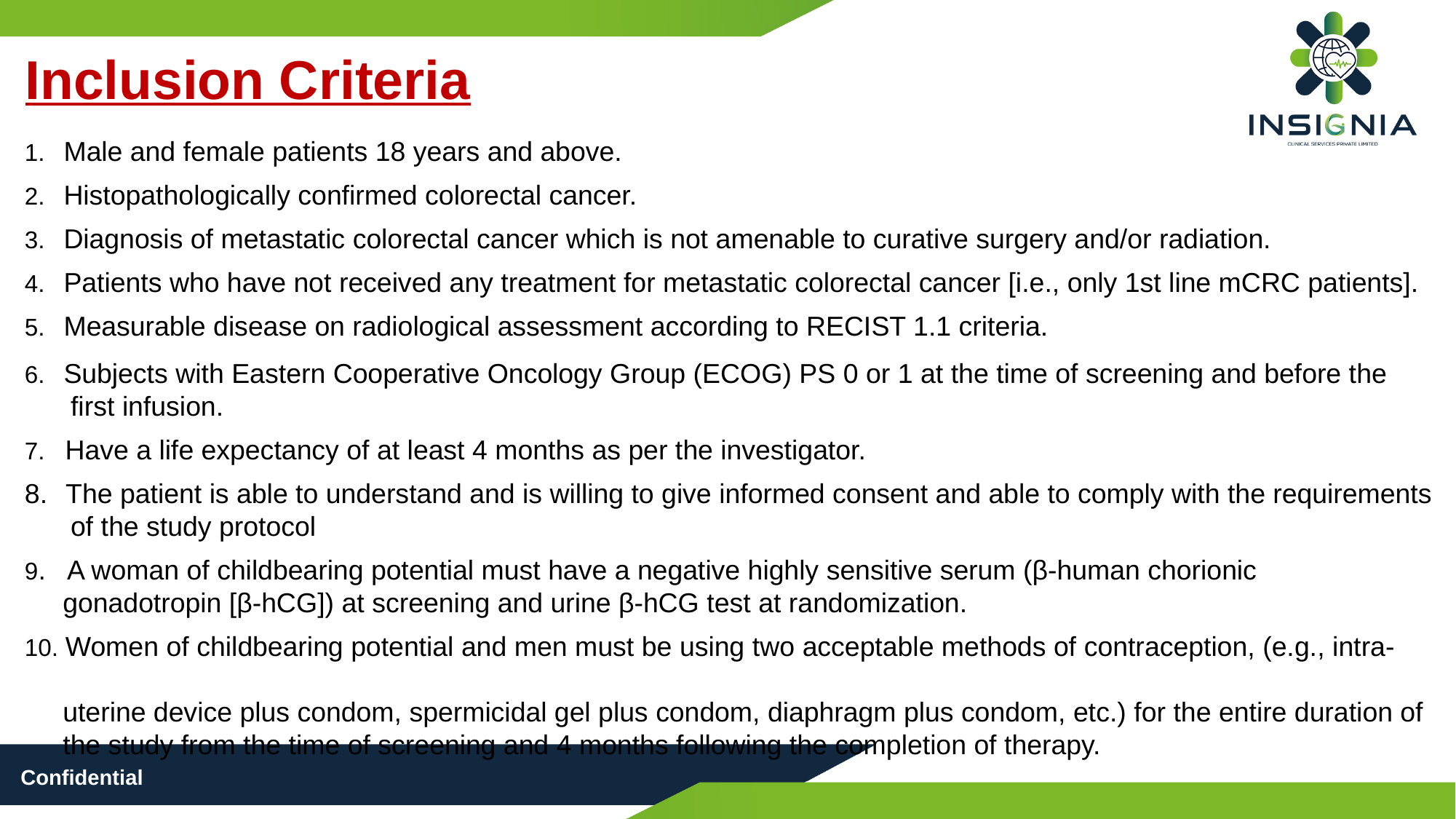

Inclusion Criteria
 Male and female patients 18 years and above.

 Histopathologically confirmed colorectal cancer.

 Diagnosis of metastatic colorectal cancer which is not amenable to curative surgery and/or radiation.

 Patients who have not received any treatment for metastatic colorectal cancer [i.e., only 1st line mCRC patients].

 Measurable disease on radiological assessment according to RECIST 1.1 criteria.

 Subjects with Eastern Cooperative Oncology Group (ECOG) PS 0 or 1 at the time of screening and before the
      first infusion.

7.   Have a life expectancy of at least 4 months as per the investigator.

The patient is able to understand and is willing to give informed consent and able to comply with the requirements
      of the study protocol

9.   A woman of childbearing potential must have a negative highly sensitive serum (β-human chorionic
     gonadotropin [β-hCG]) at screening and urine β-hCG test at randomization.

10. Women of childbearing potential and men must be using two acceptable methods of contraception, (e.g., intra-
     uterine device plus condom, spermicidal gel plus condom, diaphragm plus condom, etc.) for the entire duration of
     the study from the time of screening and 4 months following the completion of therapy.
Confidential